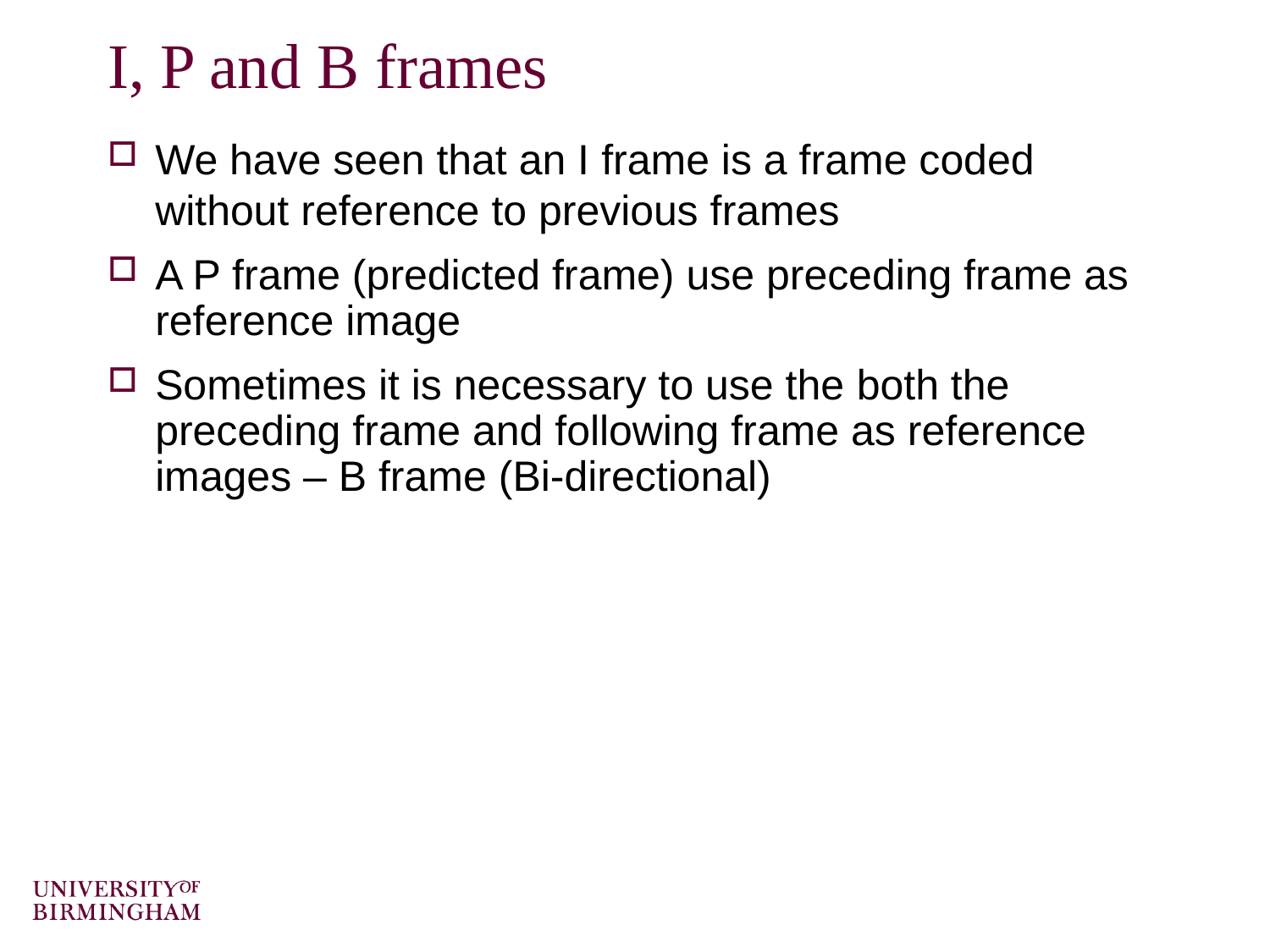

# I, P and B frames
We have seen that an I frame is a frame coded without reference to previous frames
A P frame (predicted frame) use preceding frame as reference image
Sometimes it is necessary to use the both the preceding frame and following frame as reference images – B frame (Bi-directional)